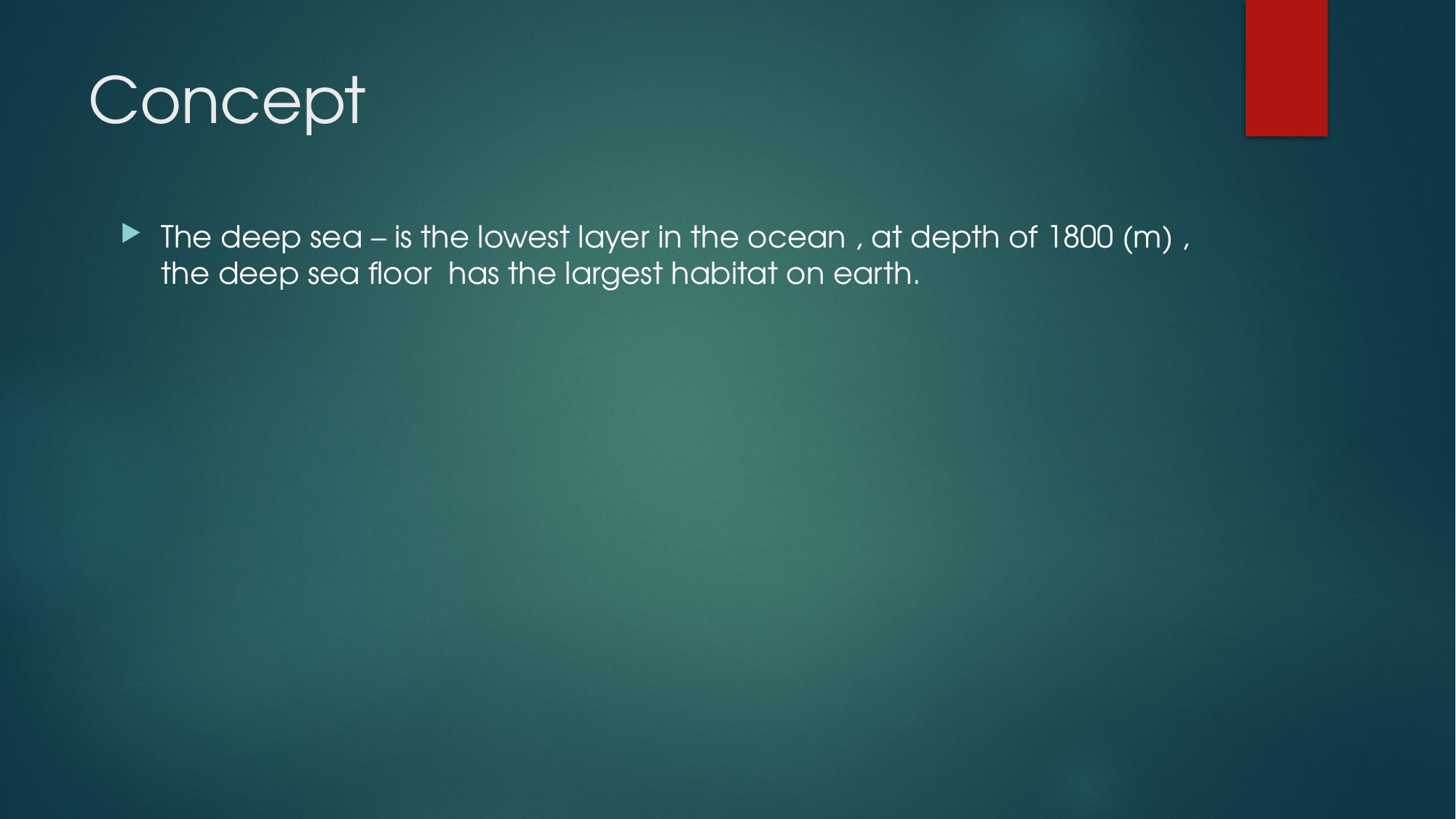

# Concept
The deep sea – is the lowest layer in the ocean , at depth of 1800 (m) , the deep sea floor  has the largest habitat on earth.